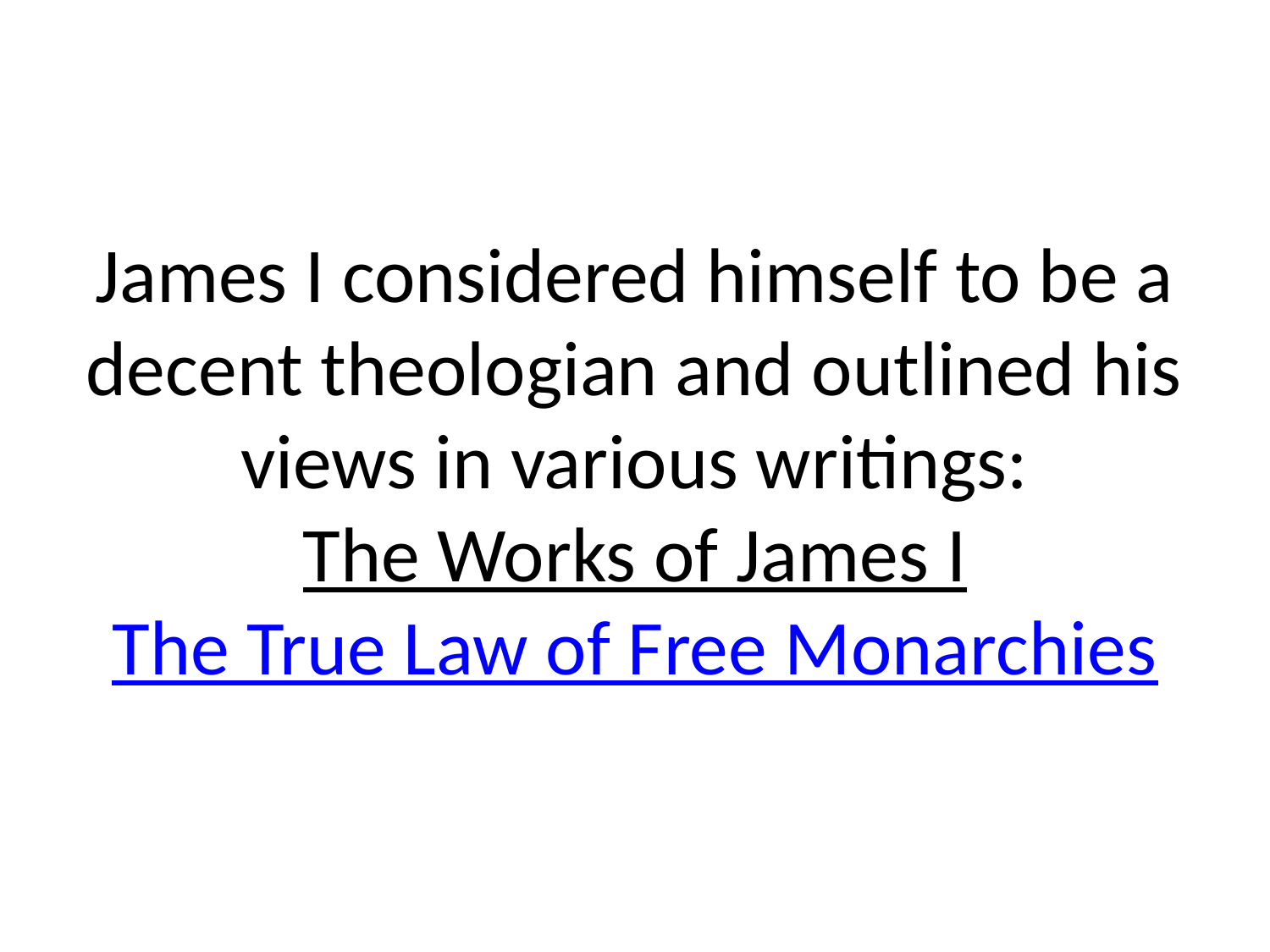

# James I considered himself to be a decent theologian and outlined his views in various writings: The Works of James I The True Law of Free Monarchies